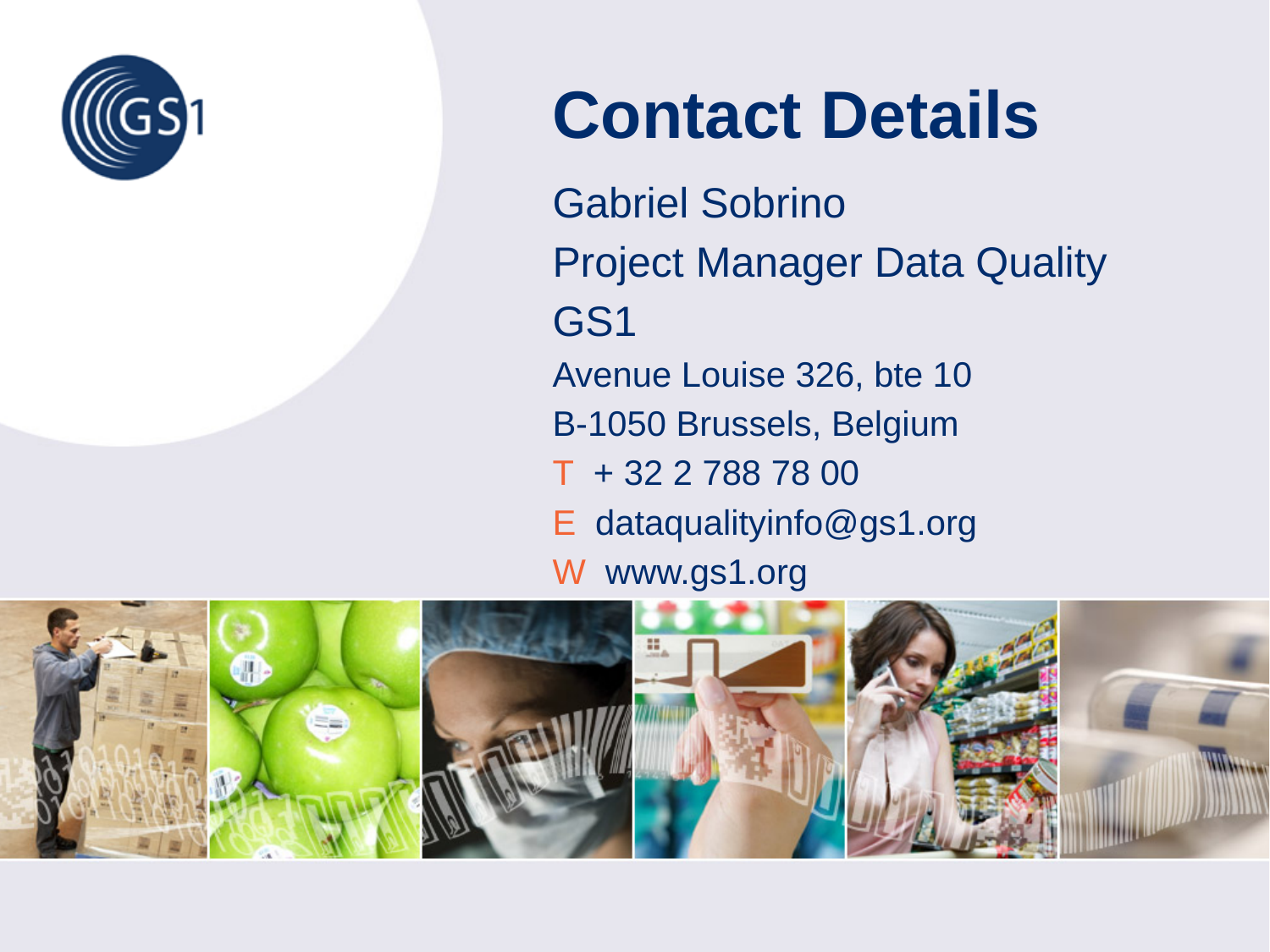

# Contact Details
Gabriel Sobrino
Project Manager Data Quality
GS1
Avenue Louise 326, bte 10
B-1050 Brussels, Belgium
T  + 32 2 788 78 00
E  dataqualityinfo@gs1.org
W  www.gs1.org